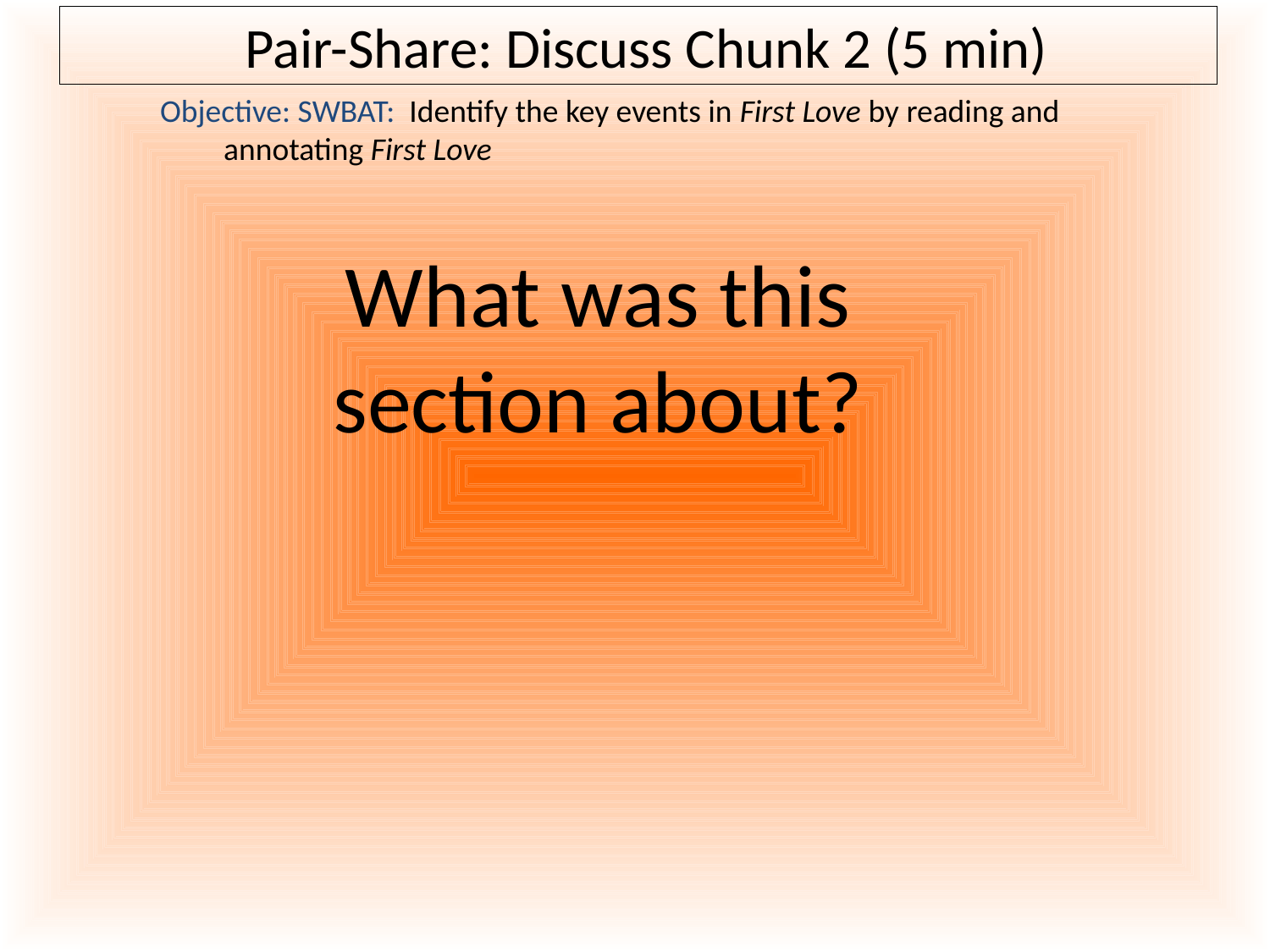

# Pair-Share: Discuss Chunk 2 (5 min)
Objective: SWBAT:  Identify the key events in First Love by reading and annotating First Love
What was this section about?